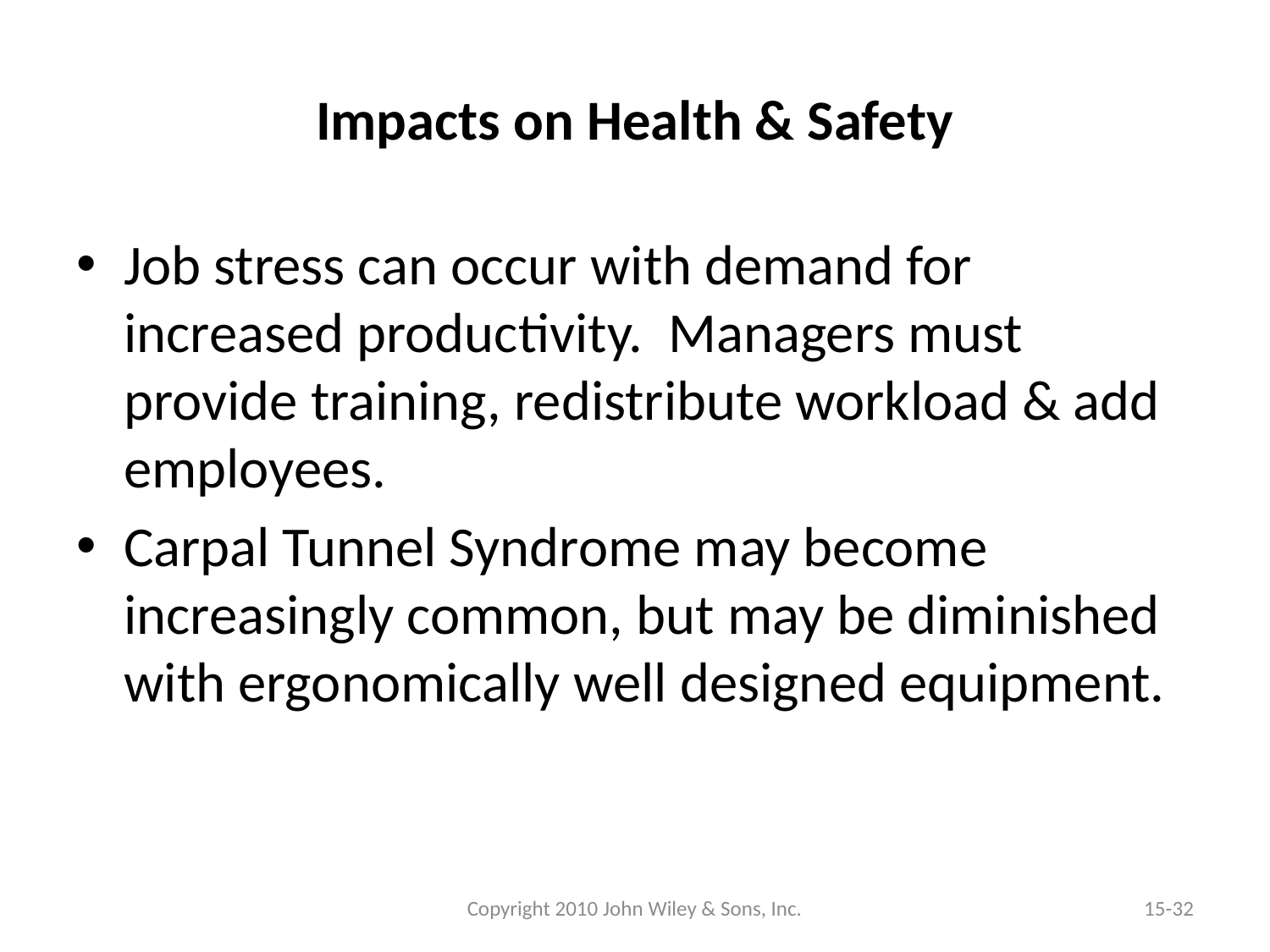

# Impacts on Health & Safety
Job stress can occur with demand for increased productivity.  Managers must provide training, redistribute workload & add employees.
Carpal Tunnel Syndrome may become increasingly common, but may be diminished with ergonomically well designed equipment.
Copyright 2010 John Wiley & Sons, Inc.
15-32